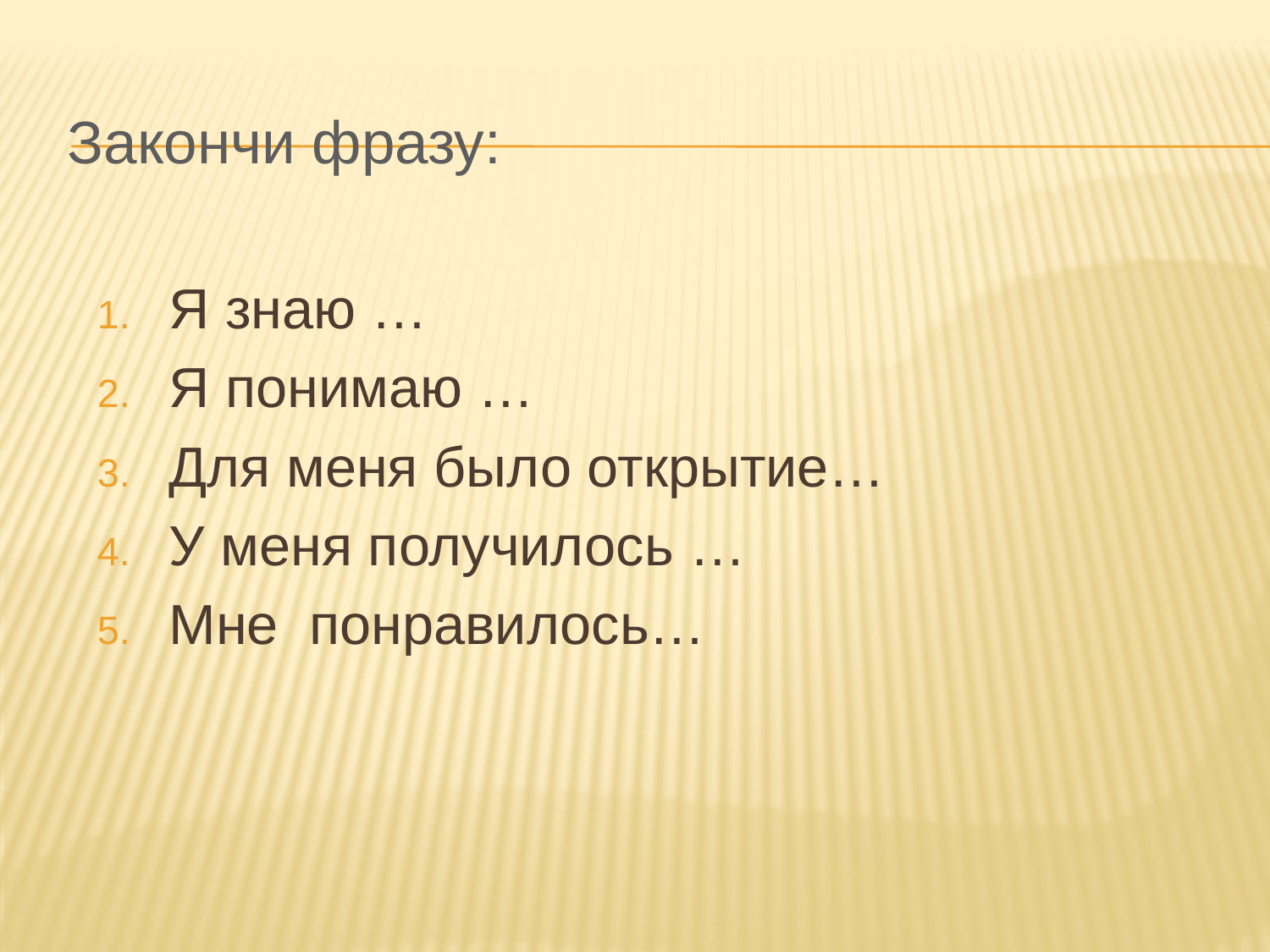

# Закончи фразу:
Я знаю …
Я понимаю …
Для меня было открытие…
У меня получилось …
Мне  понравилось…